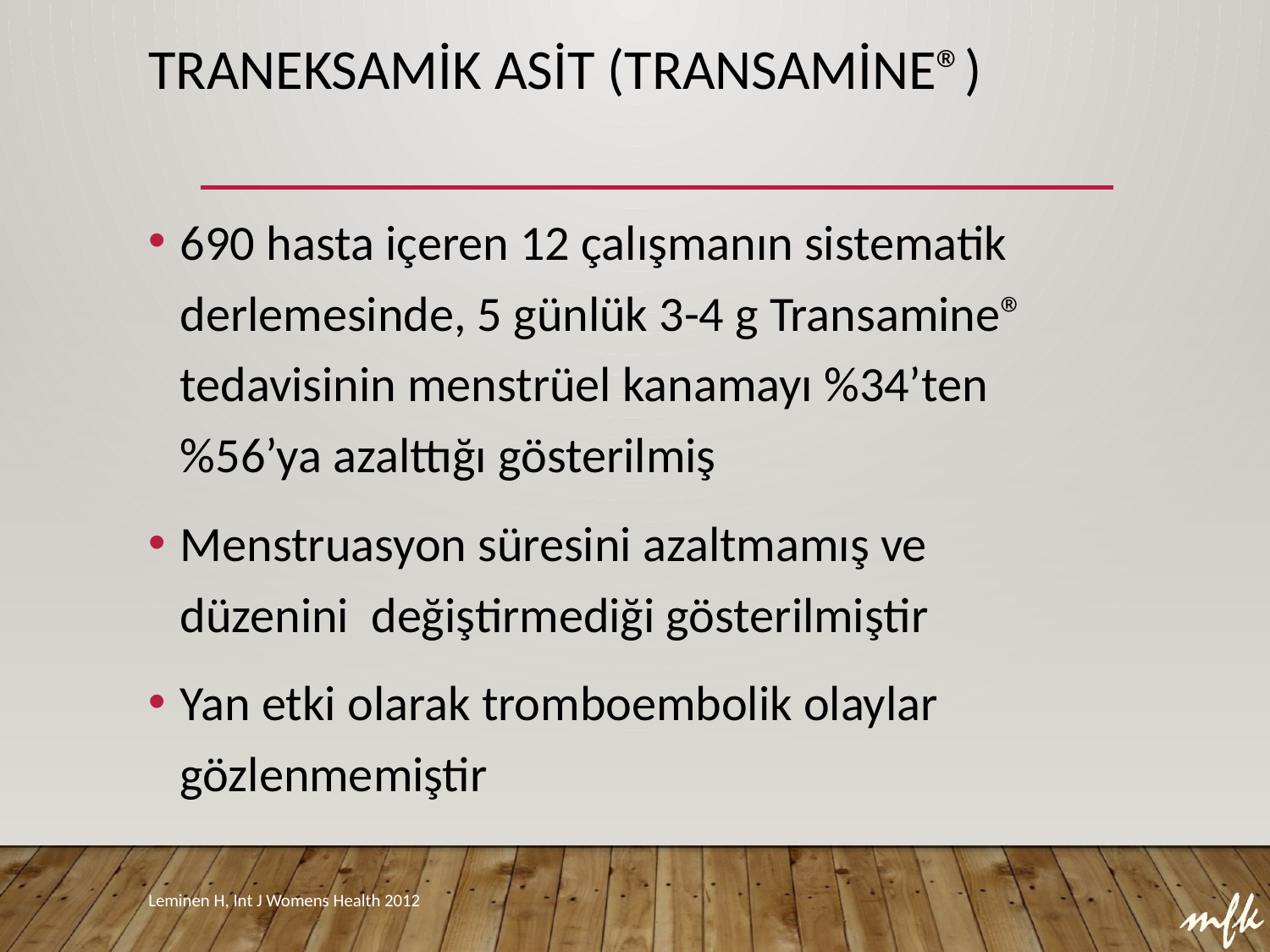

# Traneksamik Asit (Transamine®)
690 hasta içeren 12 çalışmanın sistematik derlemesinde, 5 günlük 3-4 g Transamine®  tedavisinin menstrüel kanamayı %34’ten %56’ya azalttığı gösterilmiş
Menstruasyon süresini azaltmamış ve düzenini  değiştirmediği gösterilmiştir
Yan etki olarak tromboembolik olaylar gözlenmemiştir
Leminen H, Int J Womens Health 2012